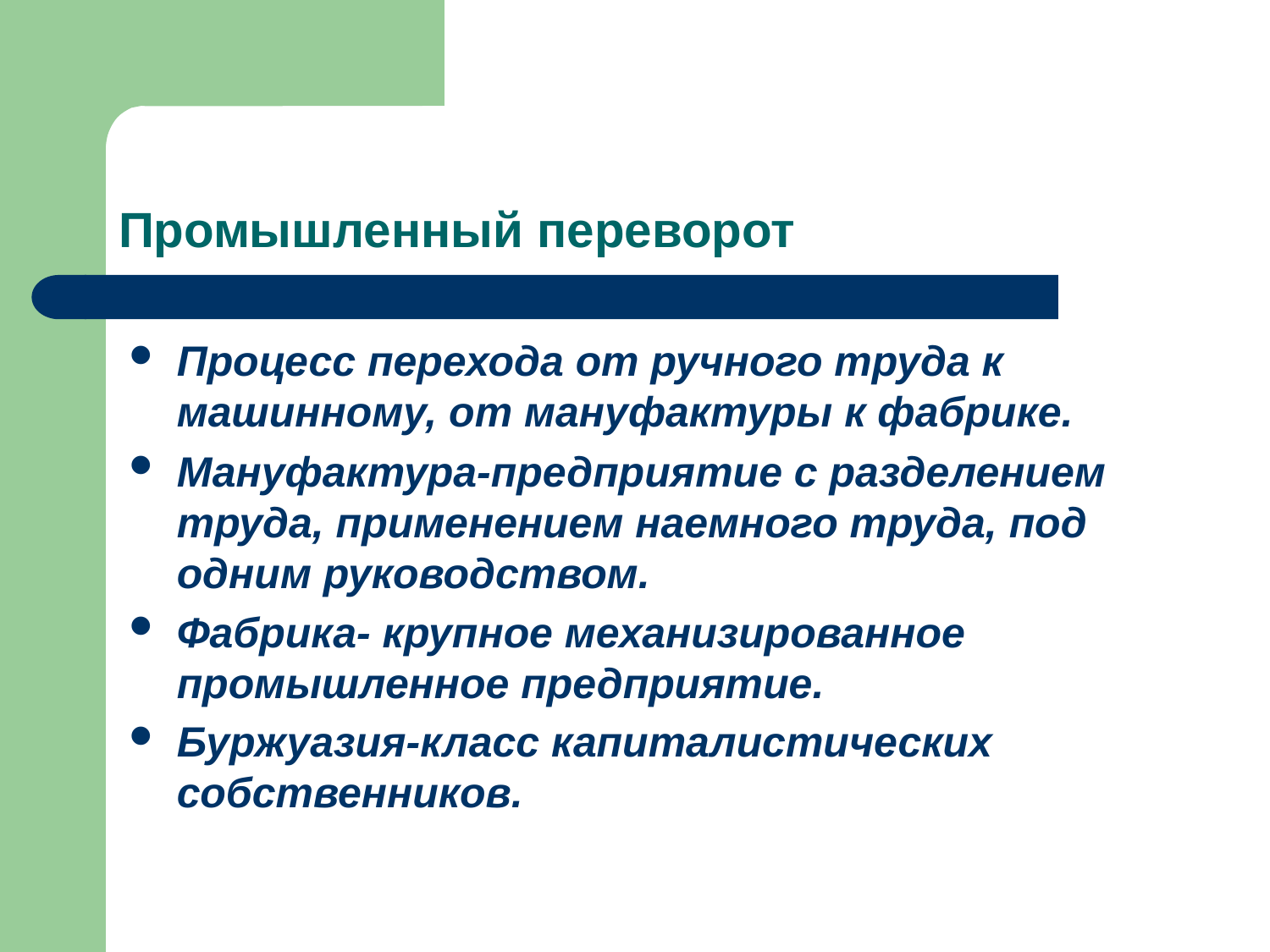

# Промышленный переворот
Процесс перехода от ручного труда к машинному, от мануфактуры к фабрике.
Мануфактура-предприятие с разделением труда, применением наемного труда, под одним руководством.
Фабрика- крупное механизированное промышленное предприятие.
Буржуазия-класс капиталистических собственников.